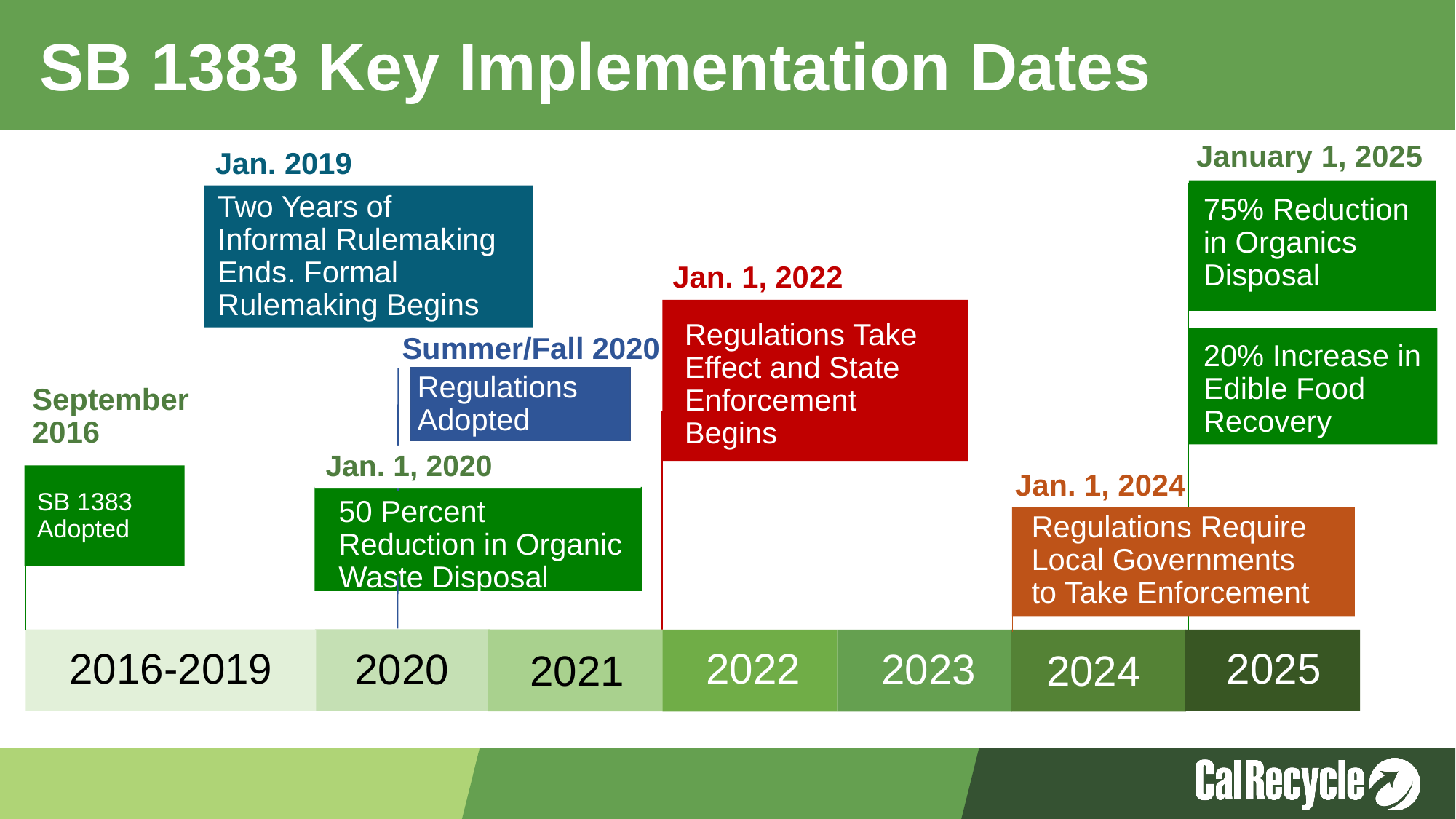

# SB 1383 Key Implementation Dates
January 1, 2025
Jan. 2019
Two Years of Informal Rulemaking Ends. Formal Rulemaking Begins
75% Reduction in Organics Disposal
Jan. 1, 2022
Regulations Take Effect and State Enforcement Begins
Summer/Fall 2020
20% Increase in Edible Food Recovery

Regulations Adopted

September 2016
Jan. 1, 2020
Jan. 1, 2024
SB 1383 Adopted
50 Percent Reduction in Organic Waste Disposal
Regulations Require Local Governments to Take Enforcement
2016-2019

2022

2025

2020

2023

2021

2024